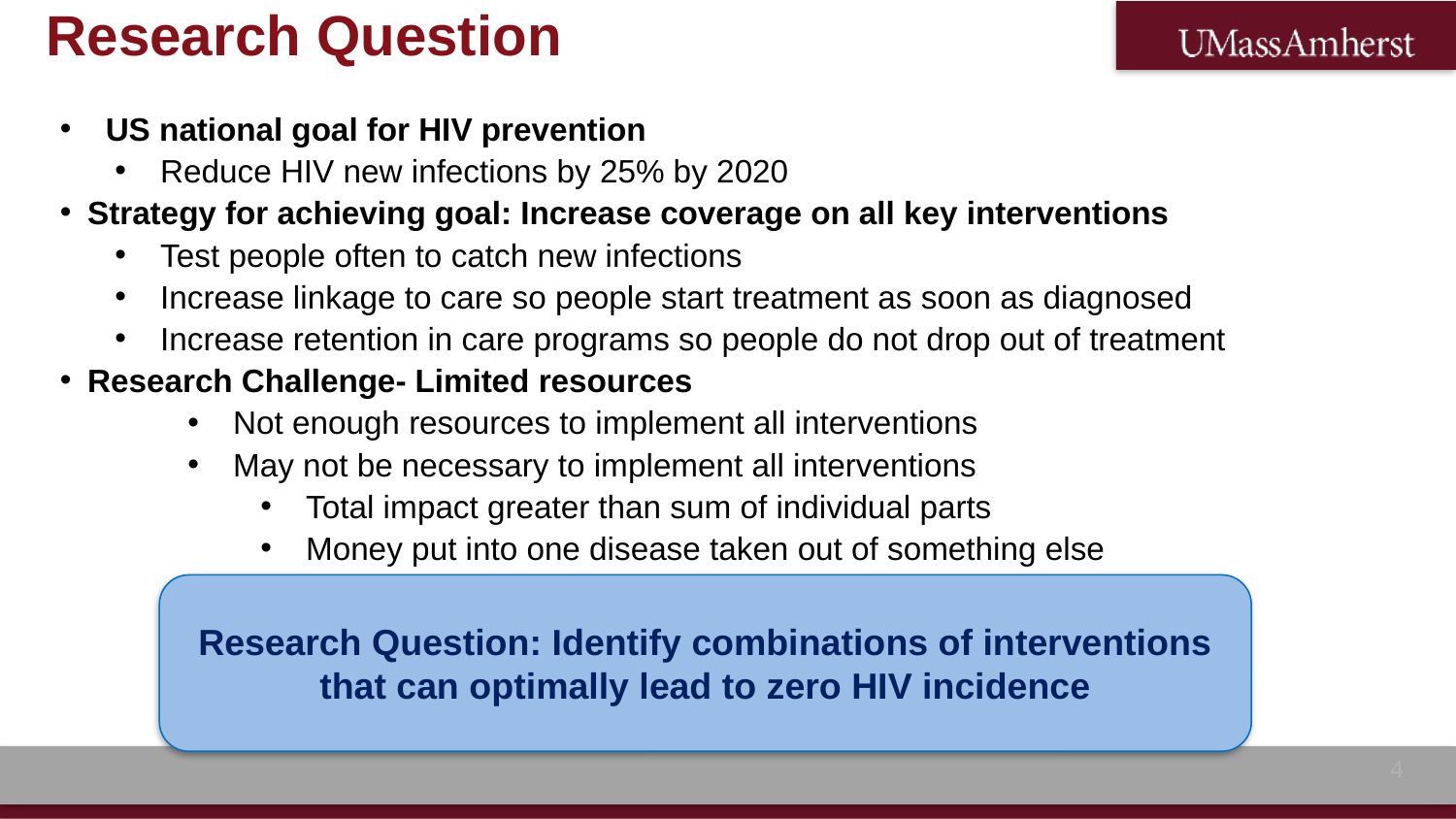

# Research Question
US national goal for HIV prevention
Reduce HIV new infections by 25% by 2020
Strategy for achieving goal: Increase coverage on all key interventions
Test people often to catch new infections
Increase linkage to care so people start treatment as soon as diagnosed
Increase retention in care programs so people do not drop out of treatment
Research Challenge- Limited resources
Not enough resources to implement all interventions
May not be necessary to implement all interventions
Total impact greater than sum of individual parts
Money put into one disease taken out of something else

Research Question: Identify combinations of interventions that can optimally lead to zero HIV incidence
4